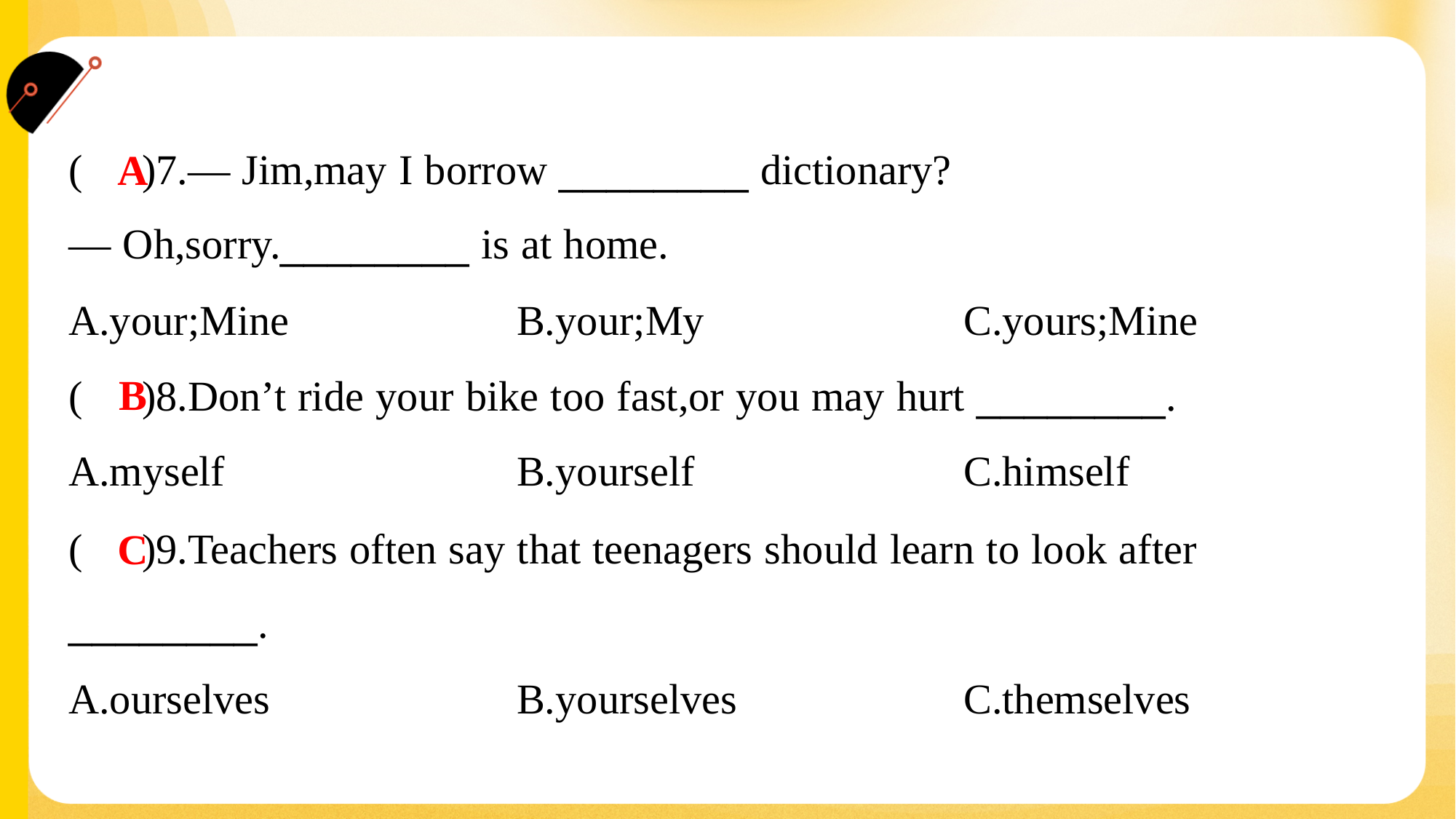

(     )7.— Jim,may I borrow ________ dictionary?
— Oh,sorry.________ is at home.
A
A.your;Mine	B.your;My	C.yours;Mine
B
(     )8.Don’t ride your bike too fast,or you may hurt ________.
A.myself	B.yourself	C.himself
(     )9.Teachers often say that teenagers should learn to look after
________.
C
A.ourselves	B.yourselves	C.themselves